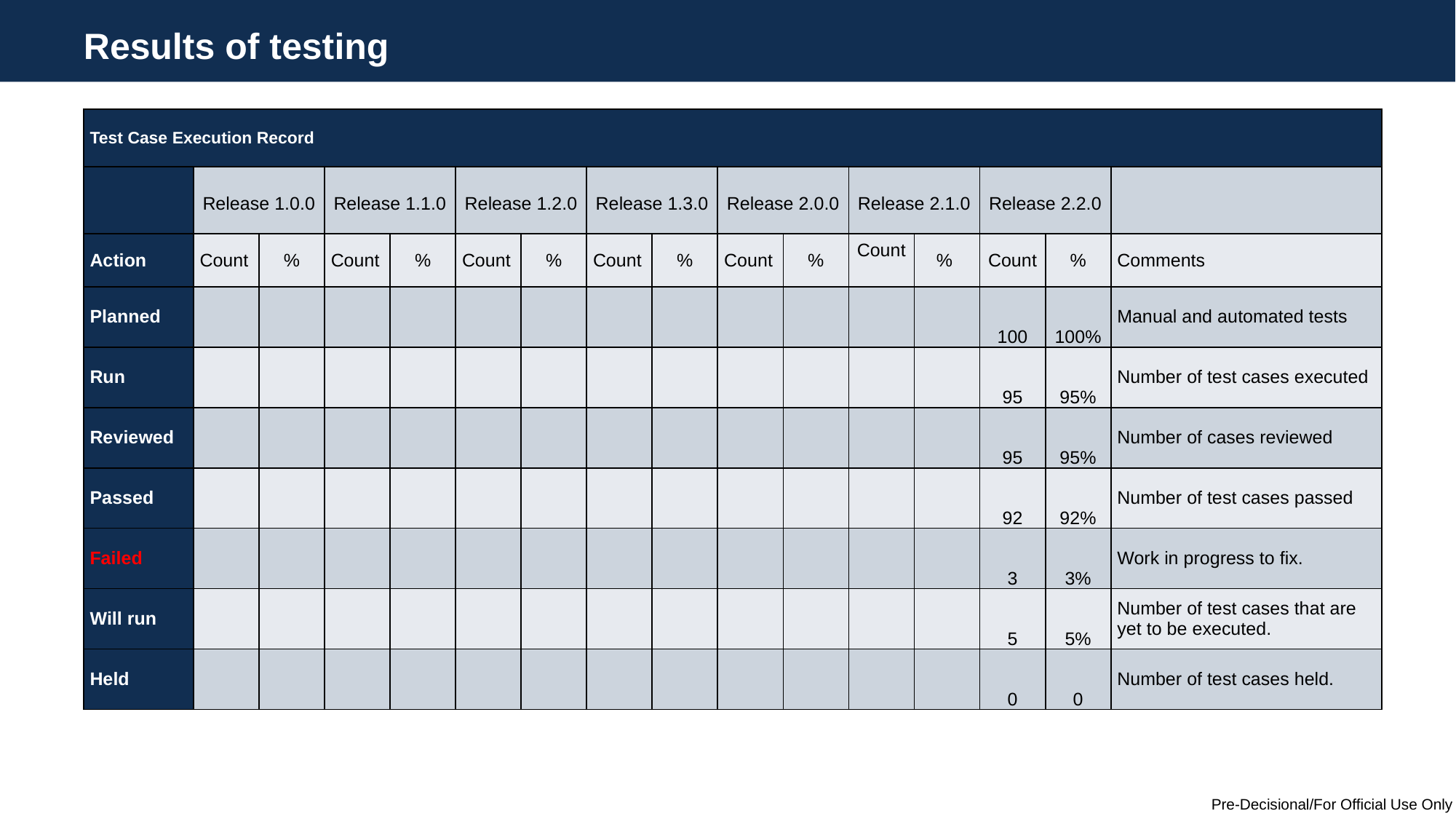

# Results of testing
| Test Case Execution Record |  |  |  |  |  |  |  |  |  |  |  |  |  |  |  |
| --- | --- | --- | --- | --- | --- | --- | --- | --- | --- | --- | --- | --- | --- | --- | --- |
|  | Release 1.0.0 |  | Release 1.1.0 |  | Release 1.2.0 |  | Release 1.3.0 |  | Release 2.0.0 |  | Release 2.1.0 |  | Release 2.2.0 |  |  |
| Action | Count | % | Count | % | Count | % | Count | % | Count | % | Count | % | Count | % | Comments |
| Planned |  |  |  |  |  |  |  |  |  |  |  |  | 100 | 100% | Manual and automated tests |
| Run |  |  |  |  |  |  |  |  |  |  |  |  | 95 | 95% | Number of test cases executed |
| Reviewed |  |  |  |  |  |  |  |  |  |  |  |  | 95 | 95% | Number of cases reviewed |
| Passed |  |  |  |  |  |  |  |  |  |  |  |  | 92 | 92% | Number of test cases passed |
| Failed |  |  |  |  |  |  |  |  |  |  |  |  | 3 | 3% | Work in progress to fix. |
| Will run |  |  |  |  |  |  |  |  |  |  |  |  | 5 | 5% | Number of test cases that are yet to be executed. |
| Held |  |  |  |  |  |  |  |  |  |  |  |  | 0 | 0 | Number of test cases held. |